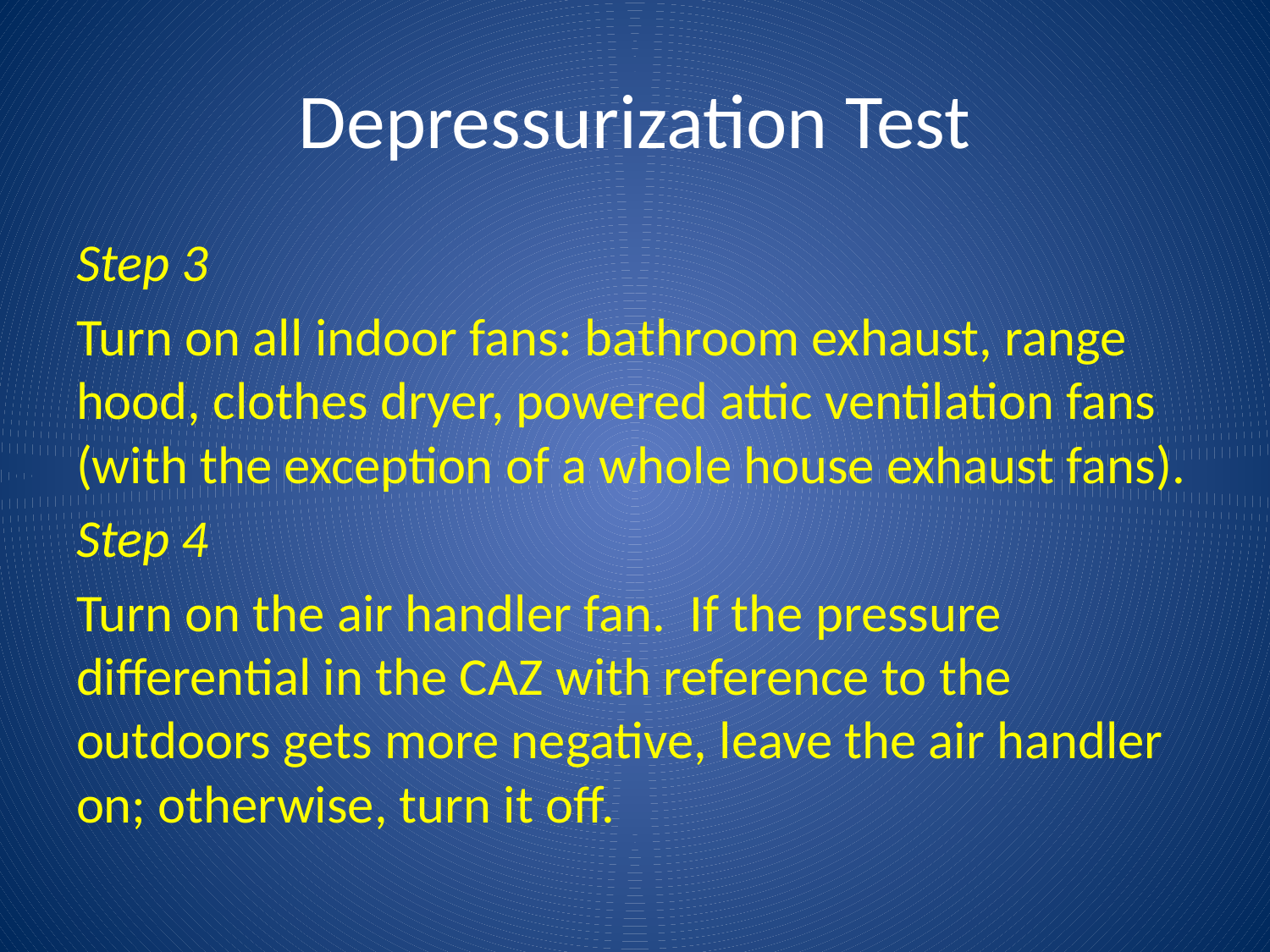

# Depressurization Test
Step 3
Turn on all indoor fans: bathroom exhaust, range hood, clothes dryer, powered attic ventilation fans (with the exception of a whole house exhaust fans).
Step 4
Turn on the air handler fan.  If the pressure differential in the CAZ with reference to the outdoors gets more negative, leave the air handler on; otherwise, turn it off.